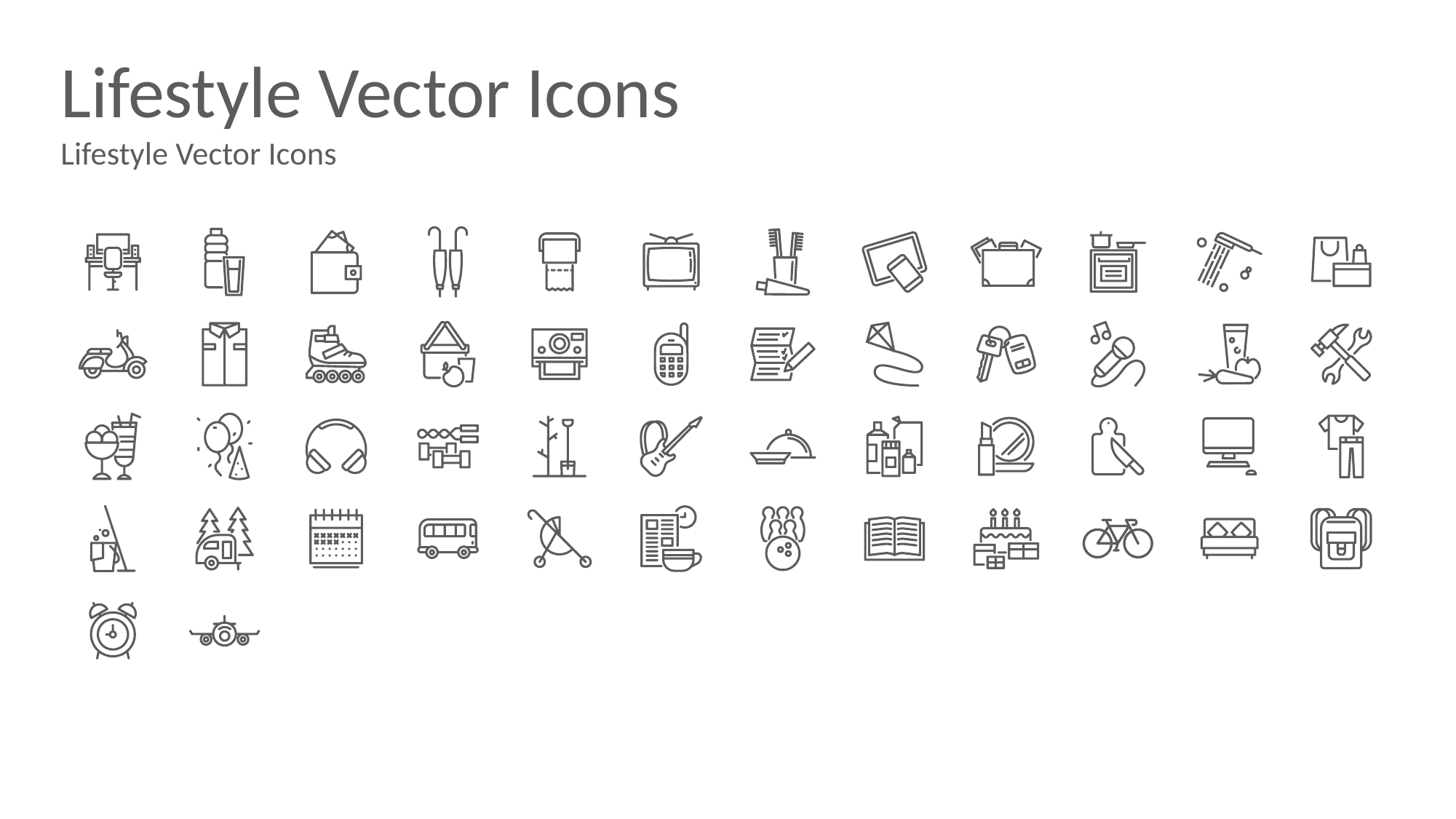

# Lifestyle Vector Icons
Lifestyle Vector Icons